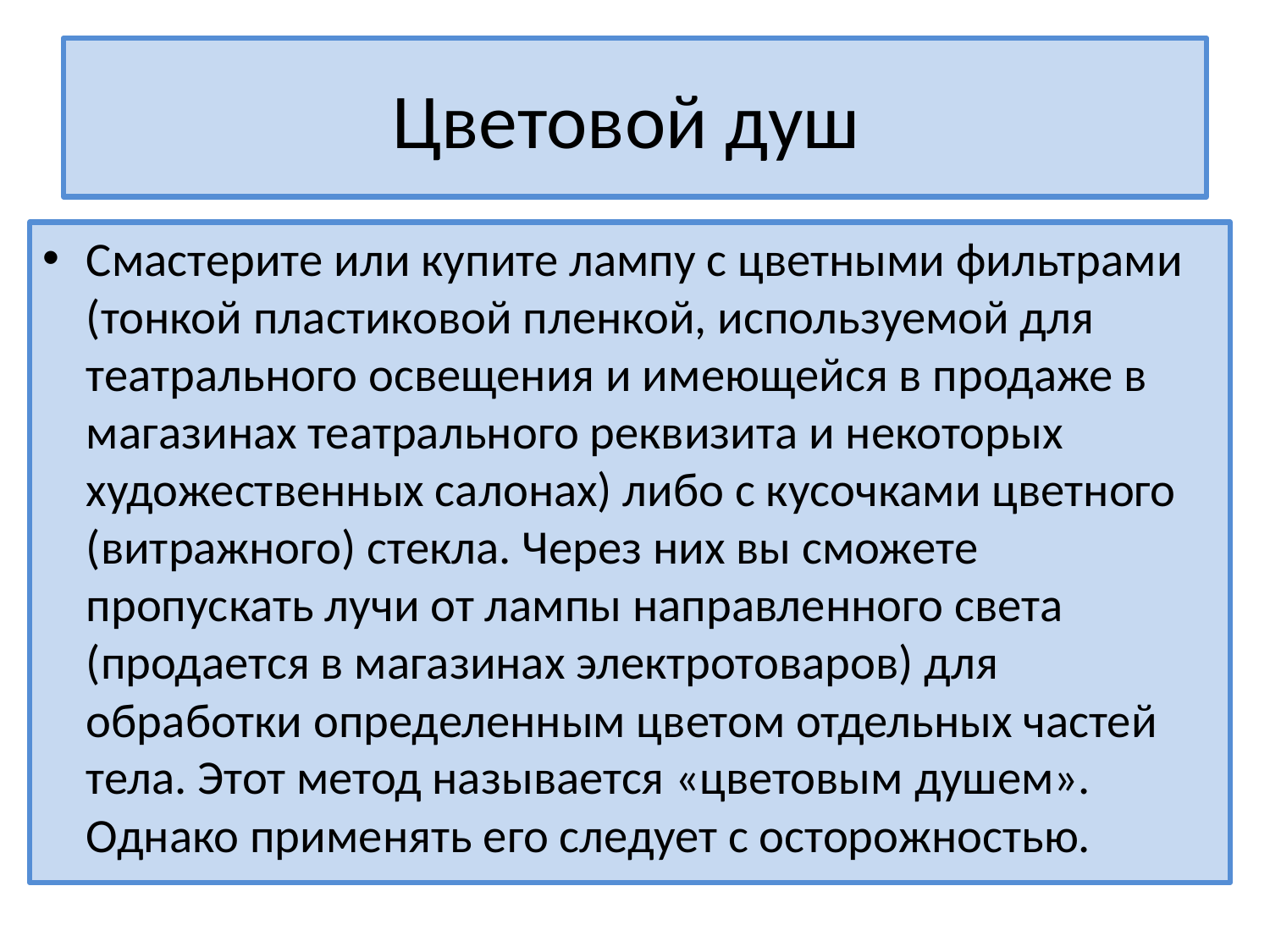

# Цветовой душ
Смастерите или купите лампу с цветными фильтрами (тонкой пластиковой пленкой, используемой для театрального освещения и имеющейся в продаже в магазинах театрального реквизита и некоторых художественных салонах) либо с кусочками цветного (витражного) стекла. Через них вы сможете пропускать лучи от лампы направленного света (продается в магазинах электротоваров) для обработки определенным цветом отдельных частей тела. Этот метод называется «цветовым душем». Однако применять его следует с осторожностью.